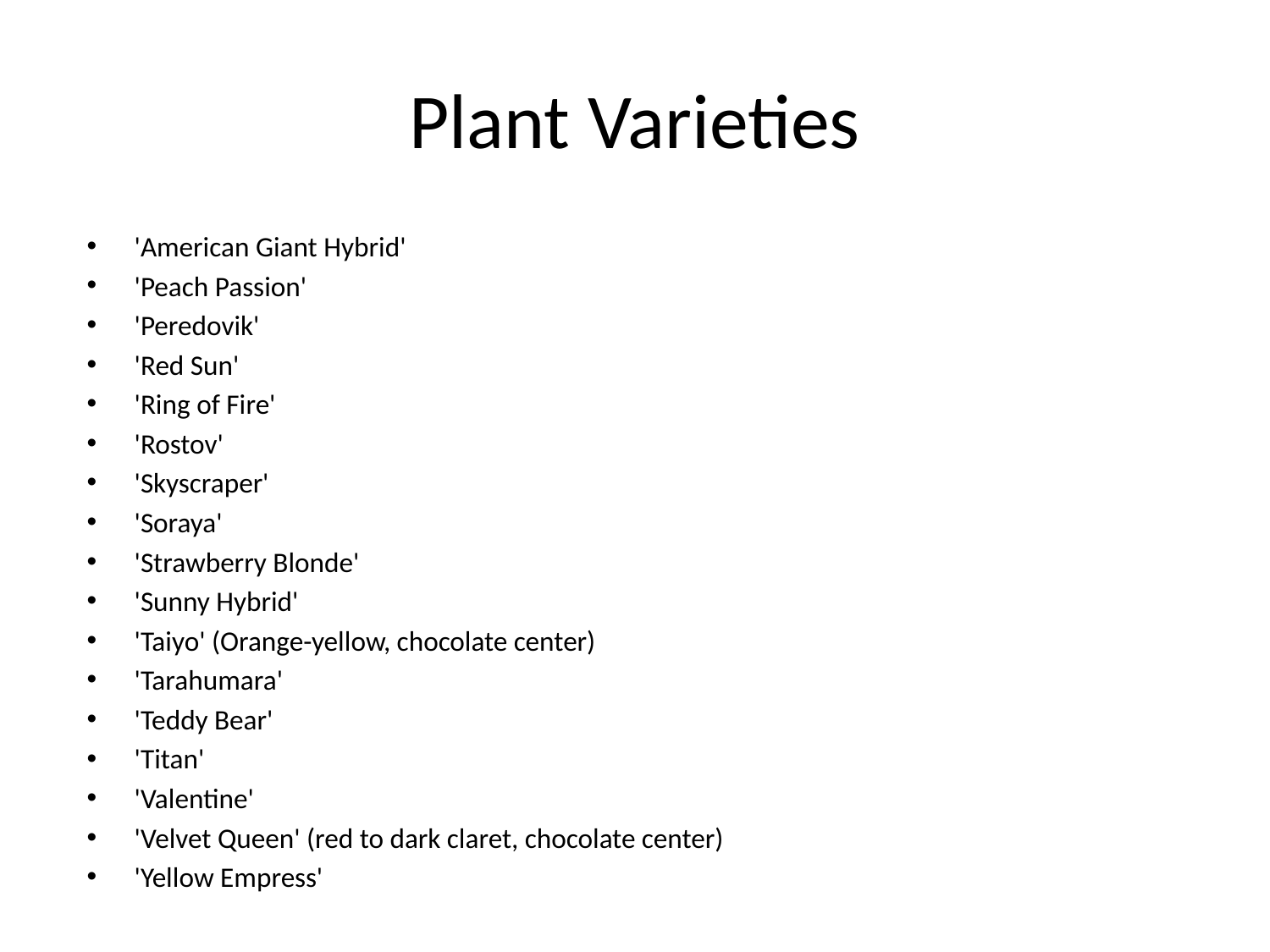

# Plant Varieties
'American Giant Hybrid'
'Peach Passion'
'Peredovik'
'Red Sun'
'Ring of Fire'
'Rostov'
'Skyscraper'
'Soraya'
'Strawberry Blonde'
'Sunny Hybrid'
'Taiyo' (Orange-yellow, chocolate center)
'Tarahumara'
'Teddy Bear'
'Titan'
'Valentine'
'Velvet Queen' (red to dark claret, chocolate center)
'Yellow Empress'